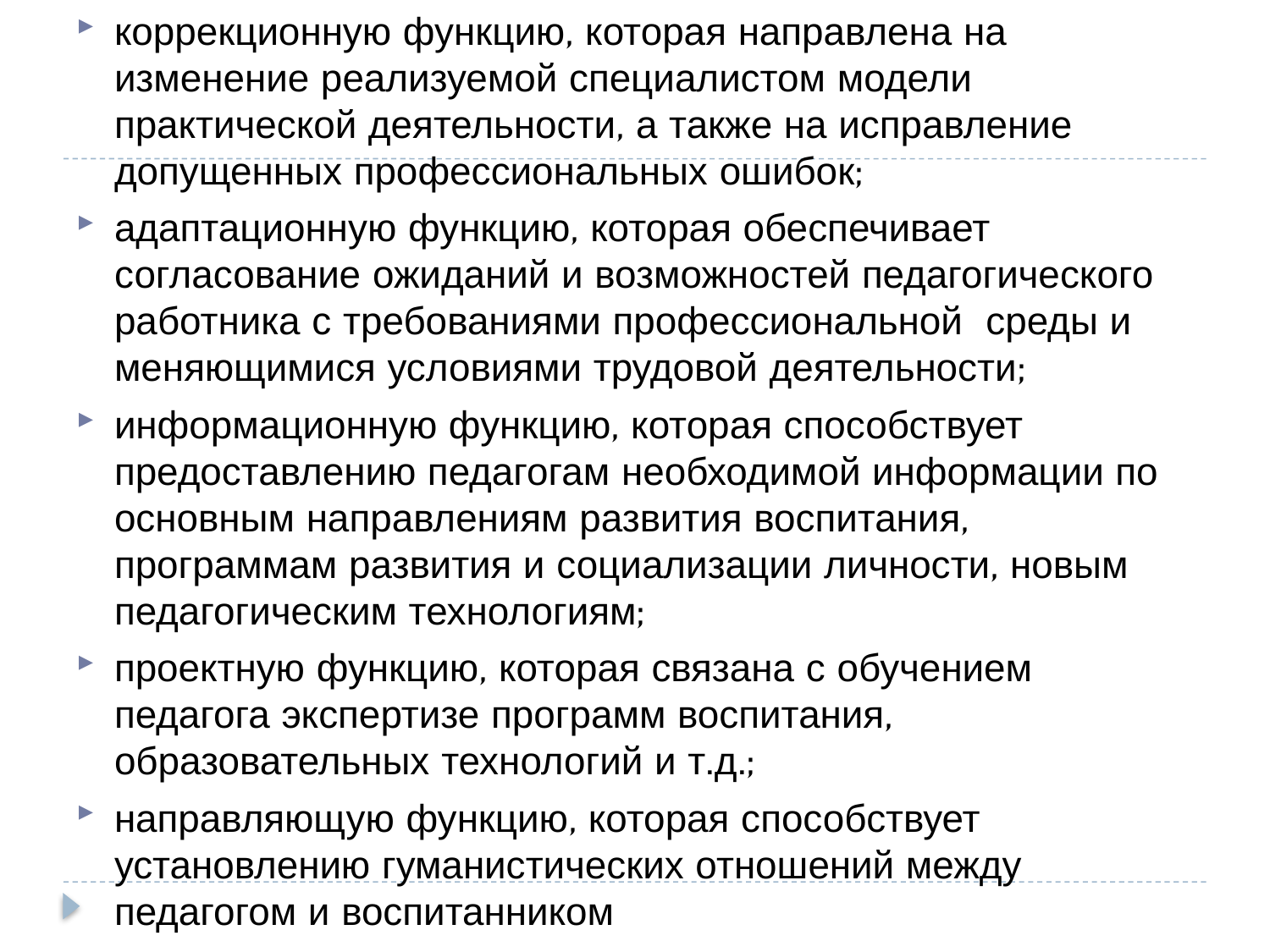

коррекционную функцию, которая направлена на изменение реализуемой специалистом модели практической деятельности, а также на исправление допущенных профессиональных ошибок;
адаптационную функцию, которая обеспечивает согласование ожиданий и возможностей педагогического работника с требованиями профессиональной  среды и меняющимися условиями трудовой деятельности;
информационную функцию, которая способствует предоставлению педагогам необходимой информации по основным направлениям развития воспитания, программам развития и социализации личности, новым педагогическим технологиям;
проектную функцию, которая связана с обучением педагога экспертизе программ воспитания, образовательных технологий и т.д.;
направляющую функцию, которая способствует установлению гуманистических отношений между педагогом и воспитанником